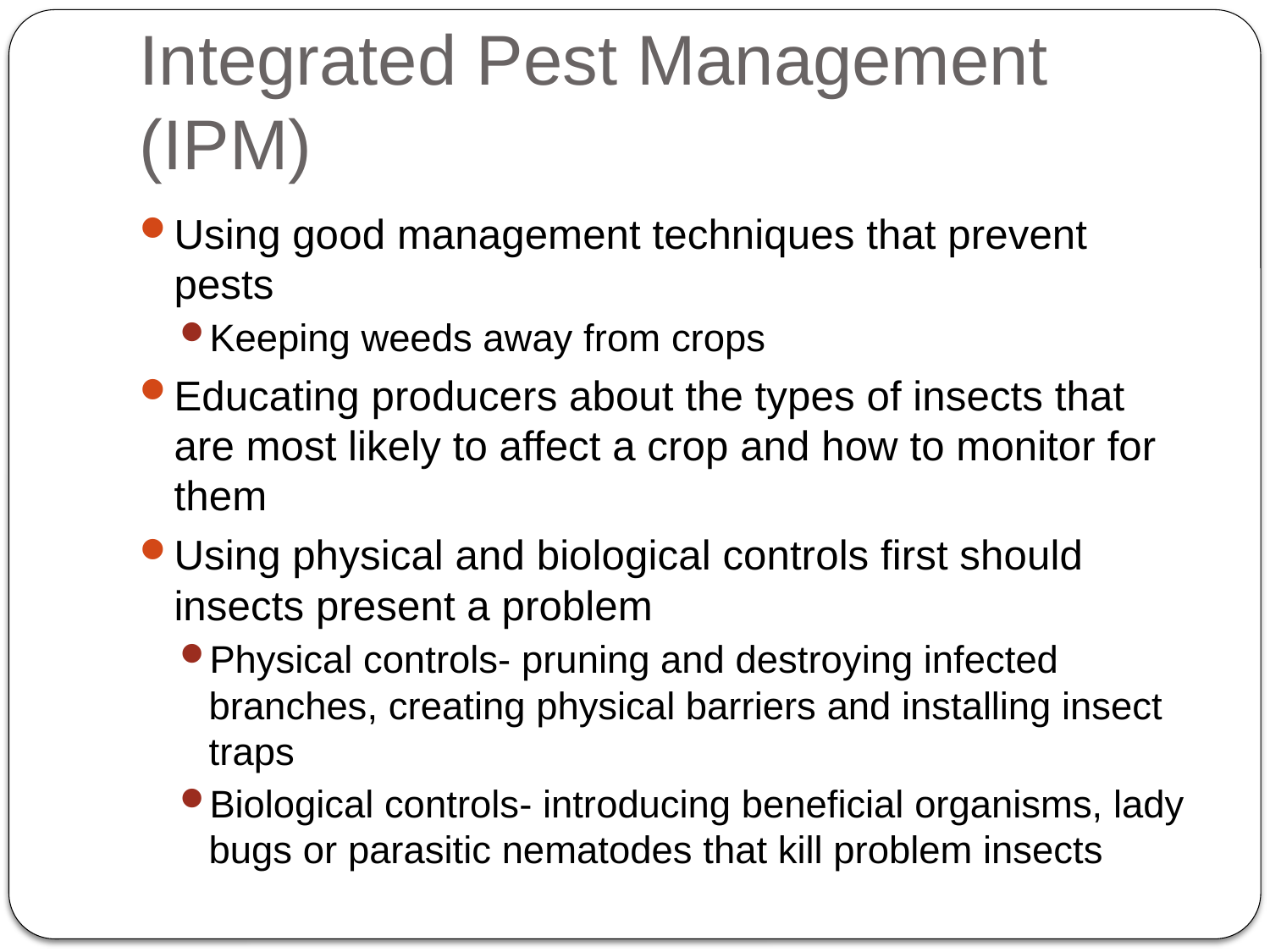

# Integrated Pest Management (IPM)
Using good management techniques that prevent pests
Keeping weeds away from crops
Educating producers about the types of insects that are most likely to affect a crop and how to monitor for them
Using physical and biological controls first should insects present a problem
Physical controls- pruning and destroying infected branches, creating physical barriers and installing insect traps
Biological controls- introducing beneficial organisms, lady bugs or parasitic nematodes that kill problem insects